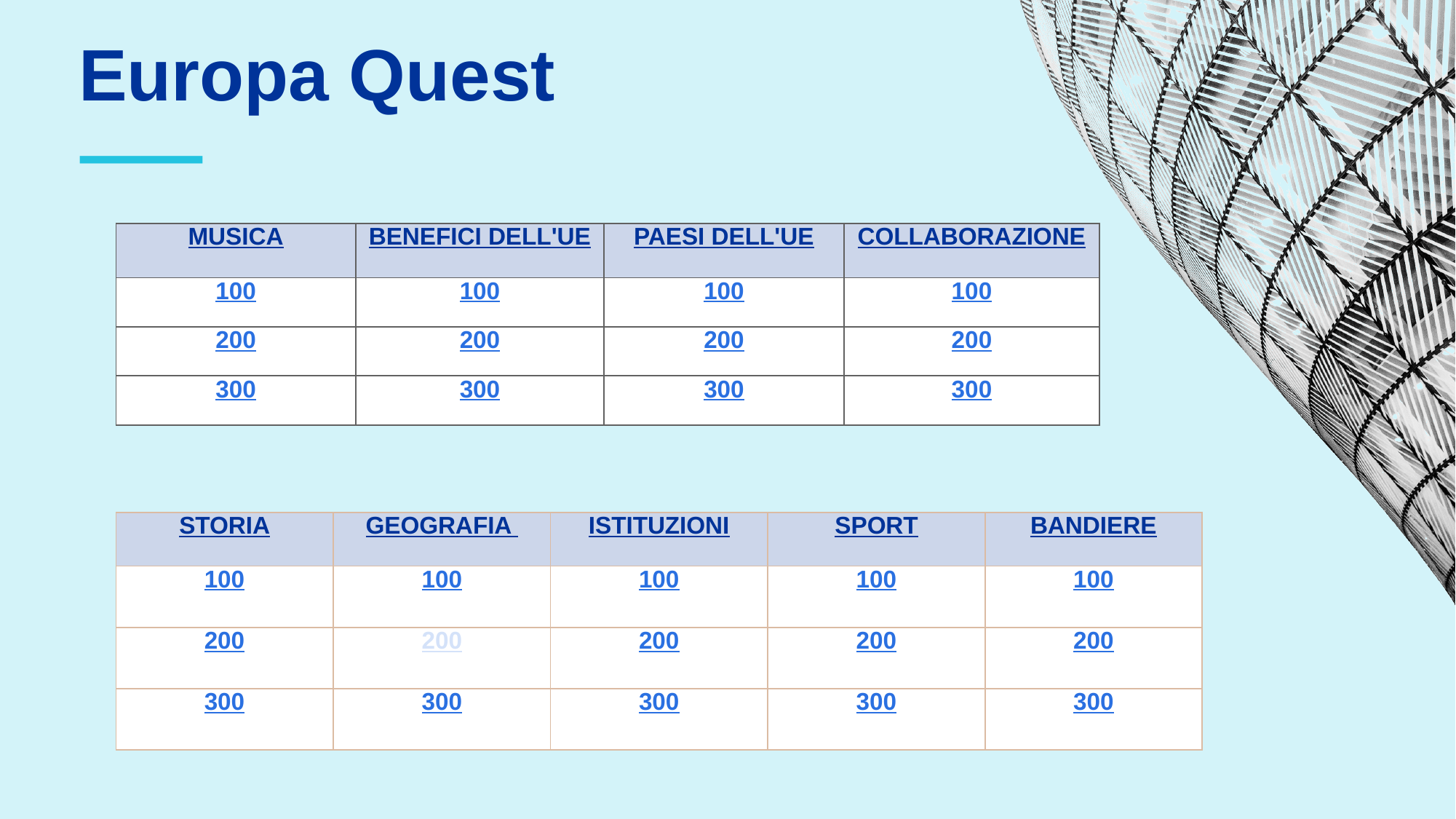

Europa Quest
⸺
| MUSICA | BENEFICI DELL'UE | PAESI DELL'UE | COLLABORAZIONE |
| --- | --- | --- | --- |
| 100 | 100 | 100 | 100 |
| 200 | 200 | 200 | 200 |
| 300 | 300 | 300 | 300 |
| STORIA | GEOGRAFIA | ISTITUZIONI | SPORT | BANDIERE |
| --- | --- | --- | --- | --- |
| 100 | 100 | 100 | 100 | 100 |
| 200 | 200 | 200 | 200 | 200 |
| 300 | 300 | 300 | 300 | 300 |